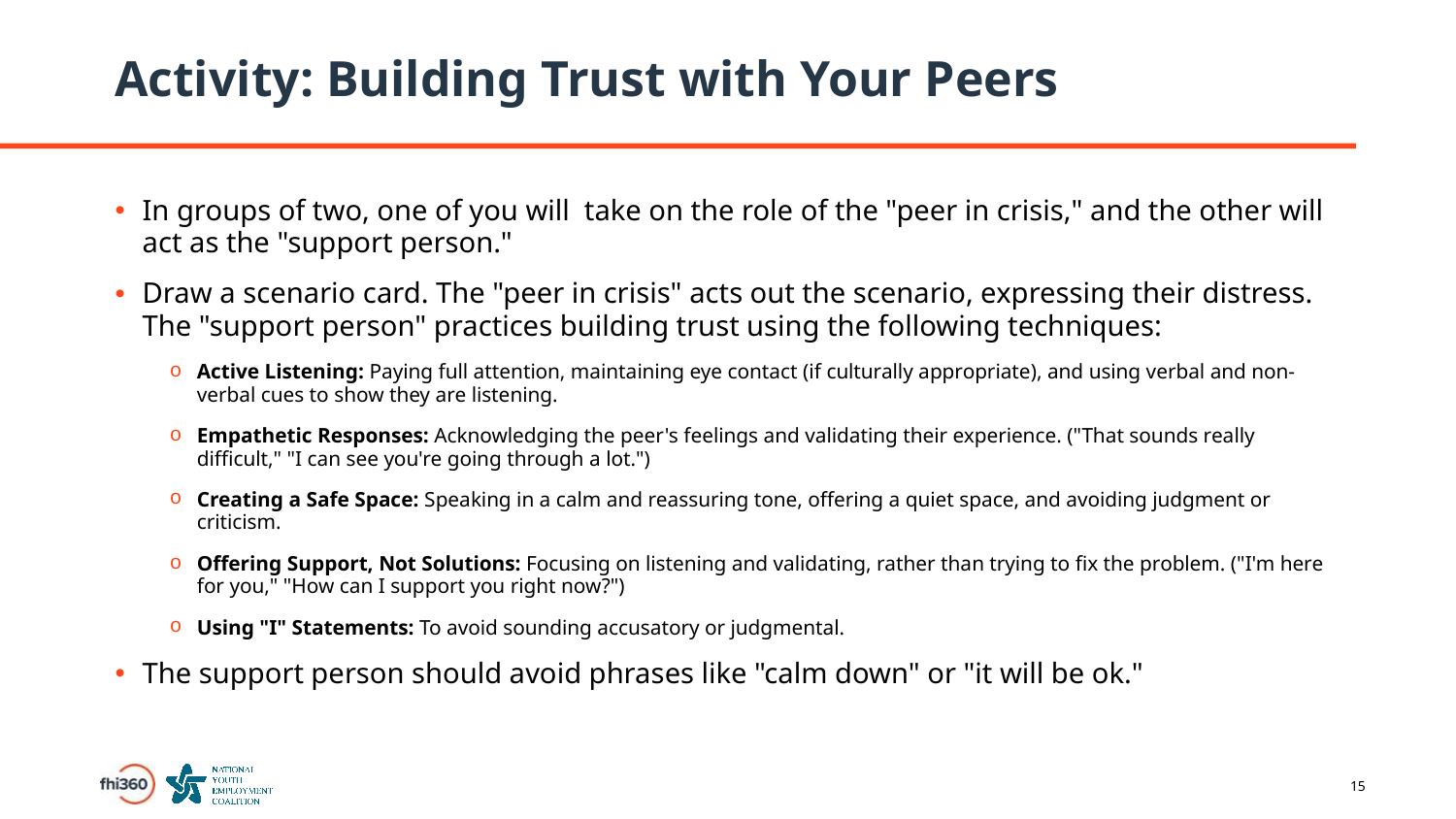

# Activity: Building Trust with Your Peers
In groups of two, one of you will  take on the role of the "peer in crisis," and the other will act as the "support person."
Draw a scenario card. The "peer in crisis" acts out the scenario, expressing their distress. The "support person" practices building trust using the following techniques:
Active Listening: Paying full attention, maintaining eye contact (if culturally appropriate), and using verbal and non-verbal cues to show they are listening.
Empathetic Responses: Acknowledging the peer's feelings and validating their experience. ("That sounds really difficult," "I can see you're going through a lot.")
Creating a Safe Space: Speaking in a calm and reassuring tone, offering a quiet space, and avoiding judgment or criticism.
Offering Support, Not Solutions: Focusing on listening and validating, rather than trying to fix the problem. ("I'm here for you," "How can I support you right now?")
Using "I" Statements: To avoid sounding accusatory or judgmental.
The support person should avoid phrases like "calm down" or "it will be ok."